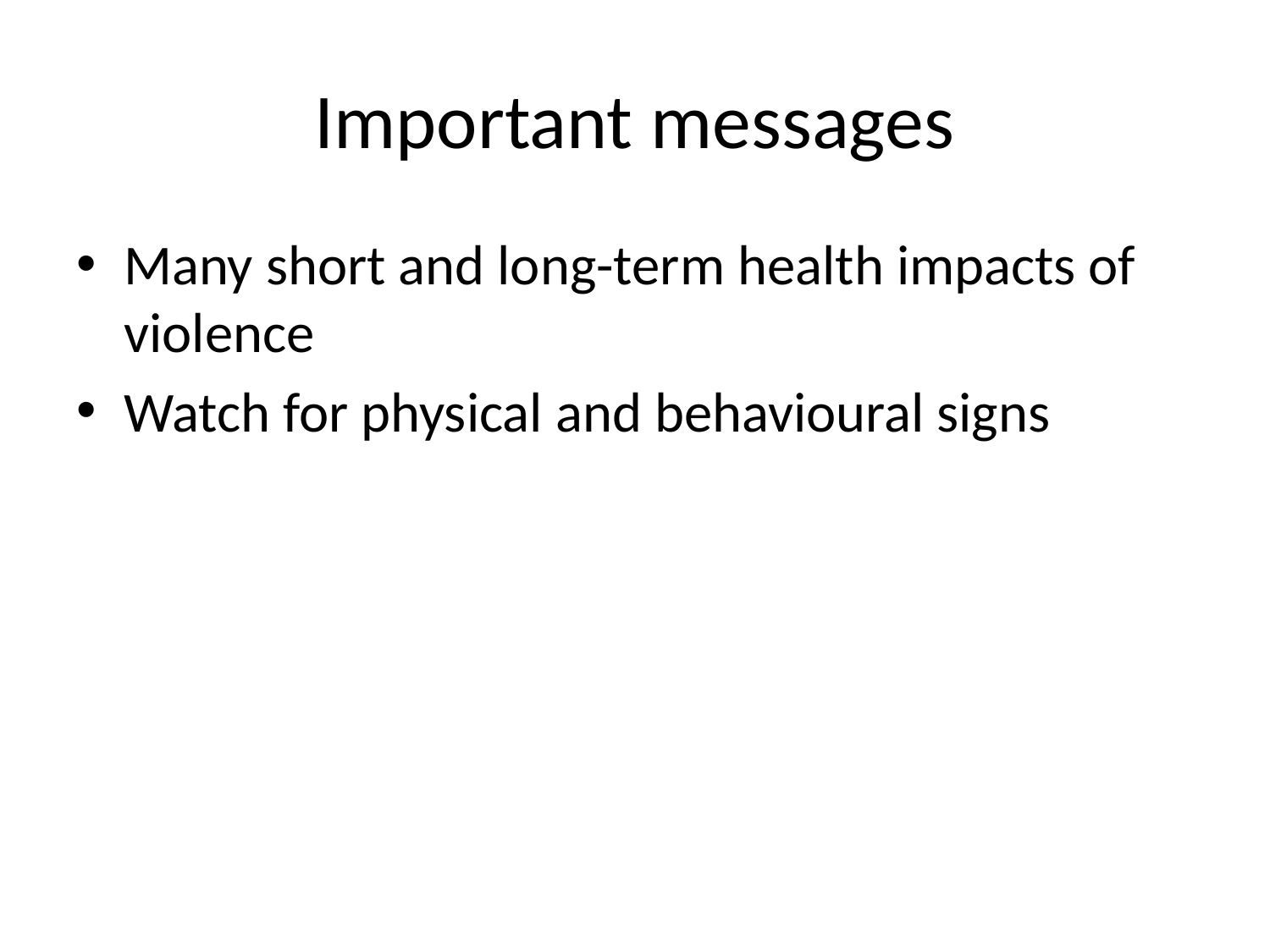

# Important messages
Many short and long-term health impacts of violence
Watch for physical and behavioural signs